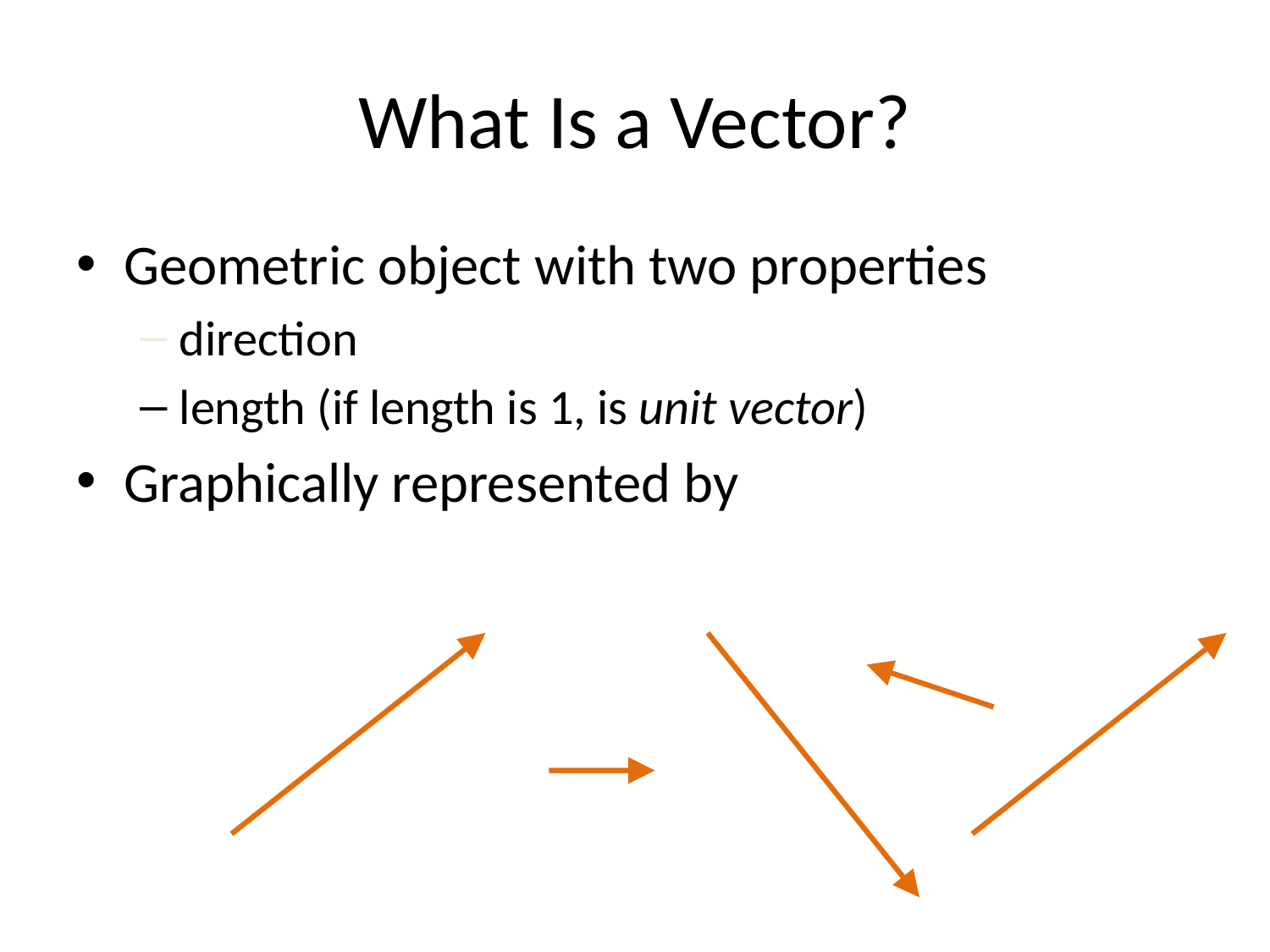

# What Is a Vector?
Geometric object with two properties
direction
length (if length is 1, is unit vector)
Graphically represented by